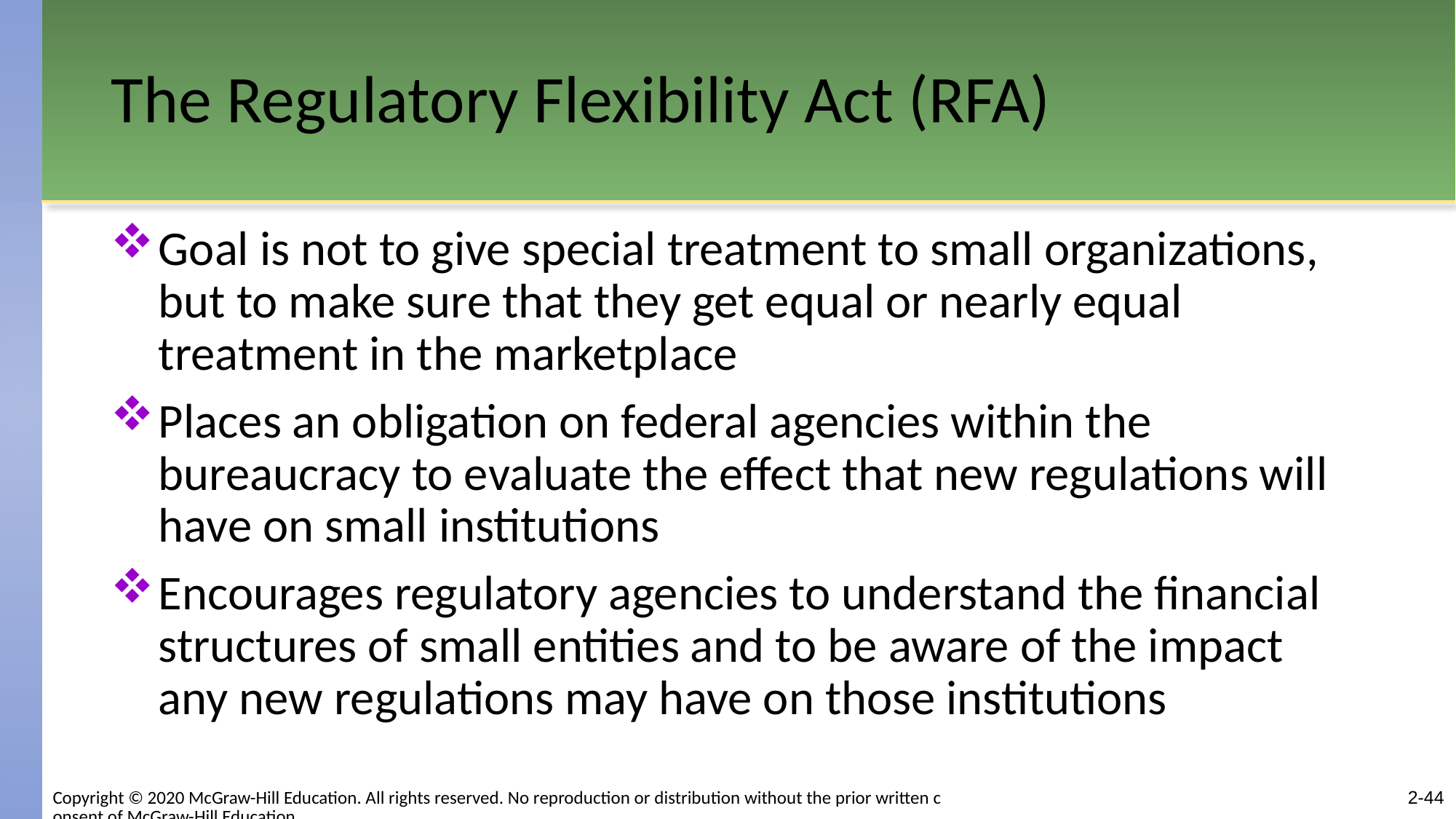

# The Regulatory Flexibility Act (RFA)
Goal is not to give special treatment to small organizations, but to make sure that they get equal or nearly equal treatment in the marketplace
Places an obligation on federal agencies within the bureaucracy to evaluate the effect that new regulations will have on small institutions
Encourages regulatory agencies to understand the financial structures of small entities and to be aware of the impact any new regulations may have on those institutions
2-44
Copyright © 2020 McGraw-Hill Education. All rights reserved. No reproduction or distribution without the prior written consent of McGraw-Hill Education.